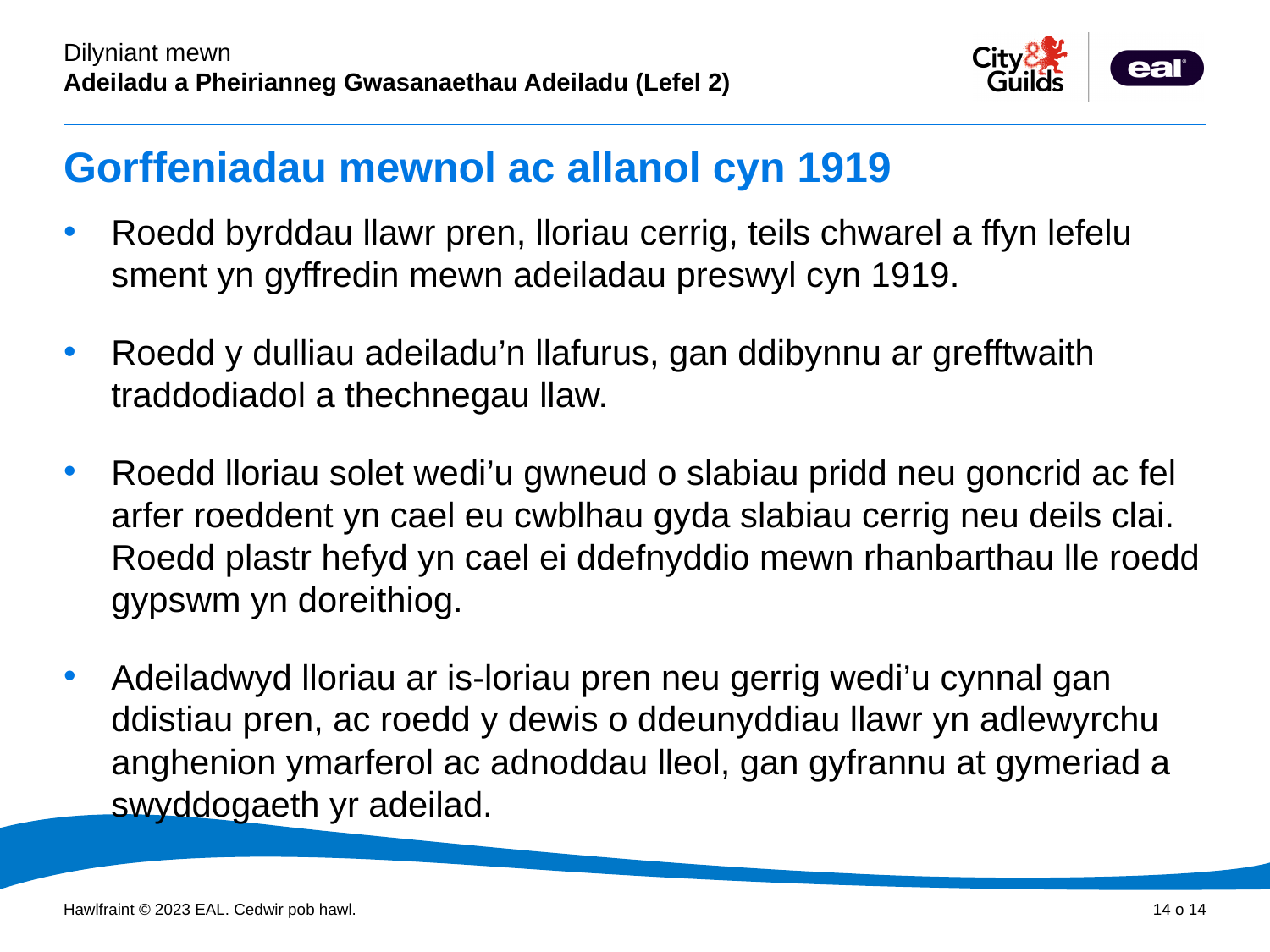

Gorffeniadau mewnol ac allanol cyn 1919
Roedd byrddau llawr pren, lloriau cerrig, teils chwarel a ffyn lefelu sment yn gyffredin mewn adeiladau preswyl cyn 1919.
Roedd y dulliau adeiladu’n llafurus, gan ddibynnu ar grefftwaith traddodiadol a thechnegau llaw.
Roedd lloriau solet wedi’u gwneud o slabiau pridd neu goncrid ac fel arfer roeddent yn cael eu cwblhau gyda slabiau cerrig neu deils clai. Roedd plastr hefyd yn cael ei ddefnyddio mewn rhanbarthau lle roedd gypswm yn doreithiog.
Adeiladwyd lloriau ar is-loriau pren neu gerrig wedi’u cynnal gan ddistiau pren, ac roedd y dewis o ddeunyddiau llawr yn adlewyrchu anghenion ymarferol ac adnoddau lleol, gan gyfrannu at gymeriad a swyddogaeth yr adeilad.